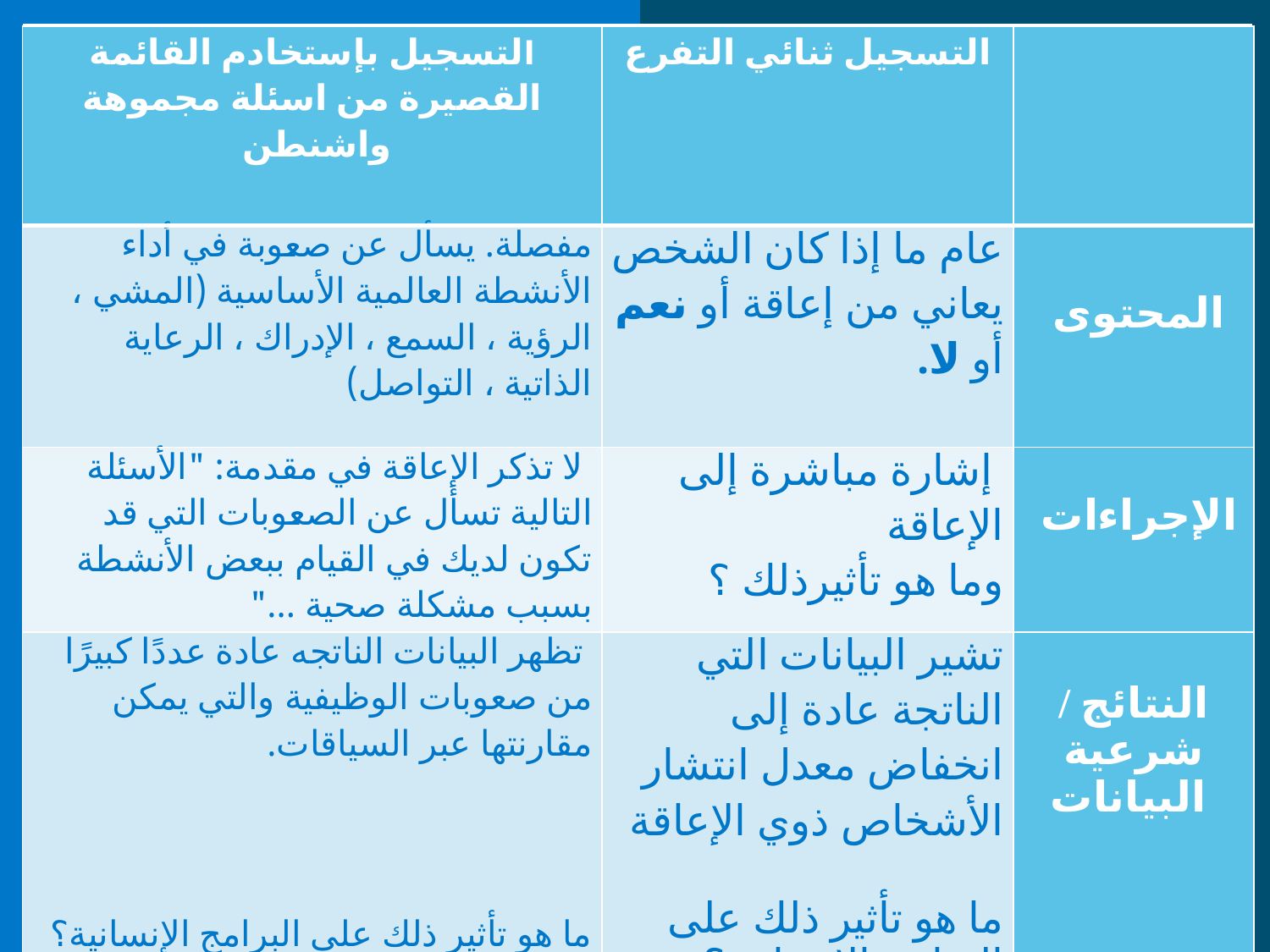

| التسجيل بإستخادم القائمة القصيرة من اسئلة مجموهة واشنطن | التسجيل ثنائي التفرع |  |
| --- | --- | --- |
| مفصلة. يسأل عن صعوبة في أداء الأنشطة العالمية الأساسية (المشي ، الرؤية ، السمع ، الإدراك ، الرعاية الذاتية ، التواصل) | عام ما إذا كان الشخص يعاني من إعاقة أو نعم أو لا. | المحتوى |
| لا تذكر الإعاقة في مقدمة: "الأسئلة التالية تسأل عن الصعوبات التي قد تكون لديك في القيام ببعض الأنشطة بسبب مشكلة صحية ..." | إشارة مباشرة إلى الإعاقة وما هو تأثيرذلك ؟ | الإجراءات |
| تظهر البيانات الناتجه عادة عددًا كبيرًا من صعوبات الوظيفية والتي يمكن مقارنتها عبر السياقات. ما هو تأثير ذلك على البرامج الإنسانية؟ | تشير البيانات التي الناتجة عادة إلى انخفاض معدل انتشار الأشخاص ذوي الإعاقة ما هو تأثير ذلك على البرامج الإنسانية؟ | النتائج / شرعية البيانات |
7